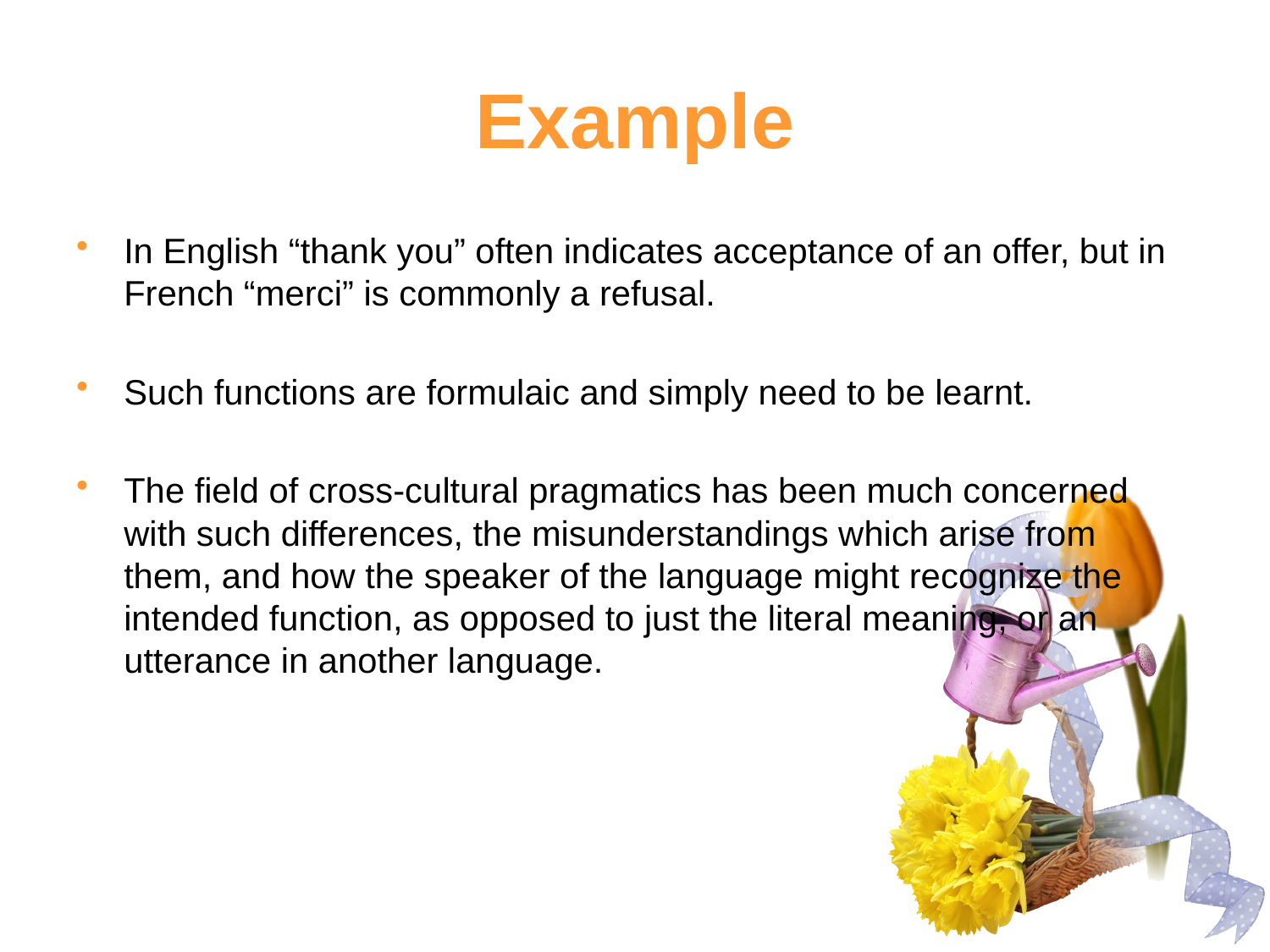

# Example
In English “thank you” often indicates acceptance of an offer, but in French “merci” is commonly a refusal.

Such functions are formulaic and simply need to be learnt.

The field of cross-cultural pragmatics has been much concerned with such differences, the misunderstandings which arise from them, and how the speaker of the language might recognize the intended function, as opposed to just the literal meaning, or an utterance in another language.